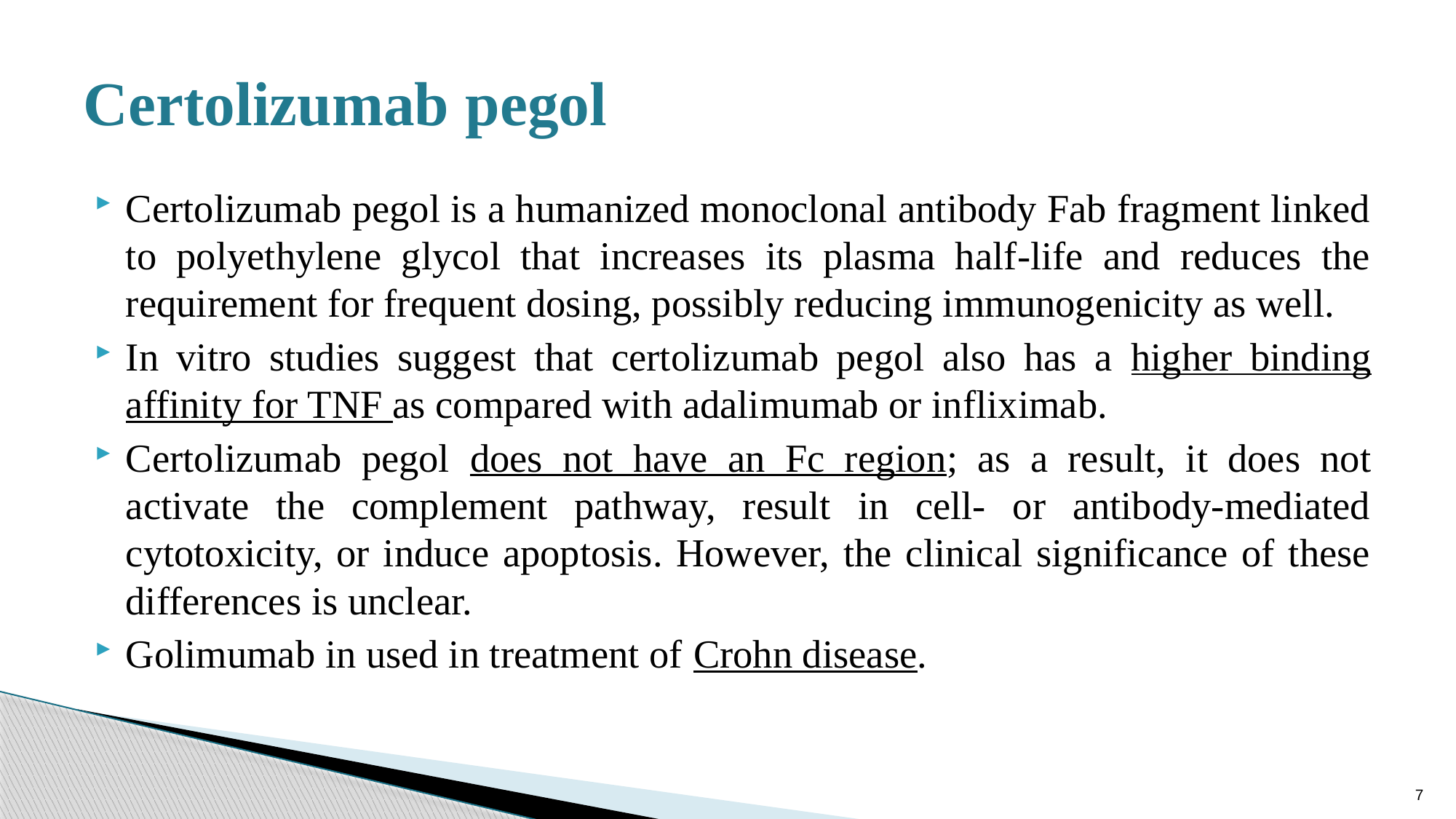

# Certolizumab pegol
Certolizumab pegol is a humanized monoclonal antibody Fab fragment linked to polyethylene glycol that increases its plasma half-life and reduces the requirement for frequent dosing, possibly reducing immunogenicity as well.
In vitro studies suggest that certolizumab pegol also has a higher binding affinity for TNF as compared with adalimumab or infliximab.
Certolizumab pegol does not have an Fc region; as a result, it does not activate the complement pathway, result in cell- or antibody-mediated cytotoxicity, or induce apoptosis. However, the clinical significance of these differences is unclear.
Golimumab in used in treatment of Crohn disease.
7